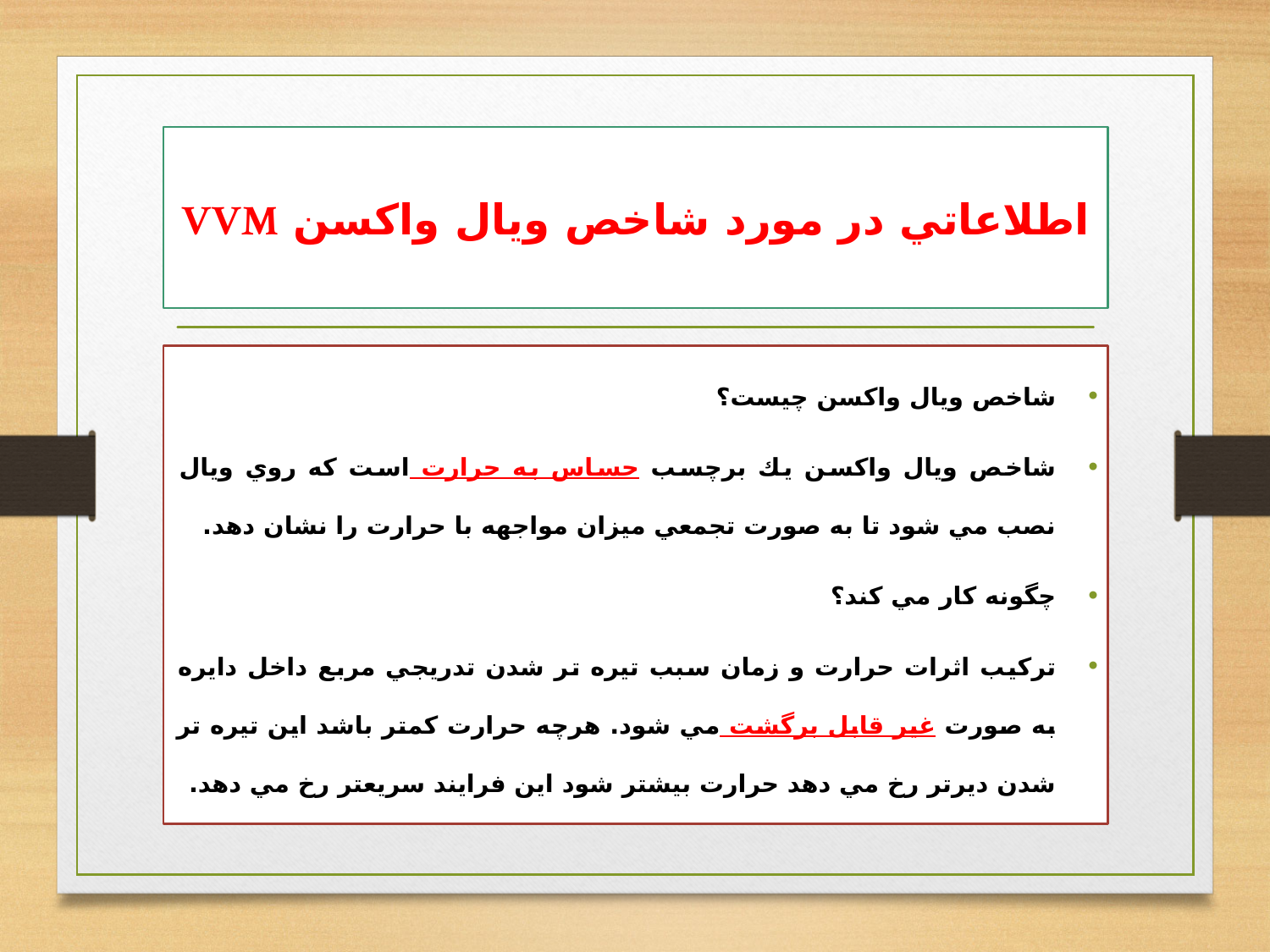

# اطلاعاتي در مورد شاخص ويال واكسن VVM
شاخص ويال واكسن چيست؟
شاخص ويال واكسن يك برچسب حساس به حرارت است كه روي ويال نصب مي شود تا به صورت تجمعي ميزان مواجهه با حرارت را نشان دهد.
چگونه كار مي كند؟
تركيب اثرات حرارت و زمان سبب تيره تر شدن تدريجي مربع داخل دايره به صورت غير قابل برگشت مي شود. هرچه حرارت كمتر باشد اين تيره تر شدن ديرتر رخ مي دهد حرارت بيشتر شود اين فرايند سريعتر رخ مي دهد.